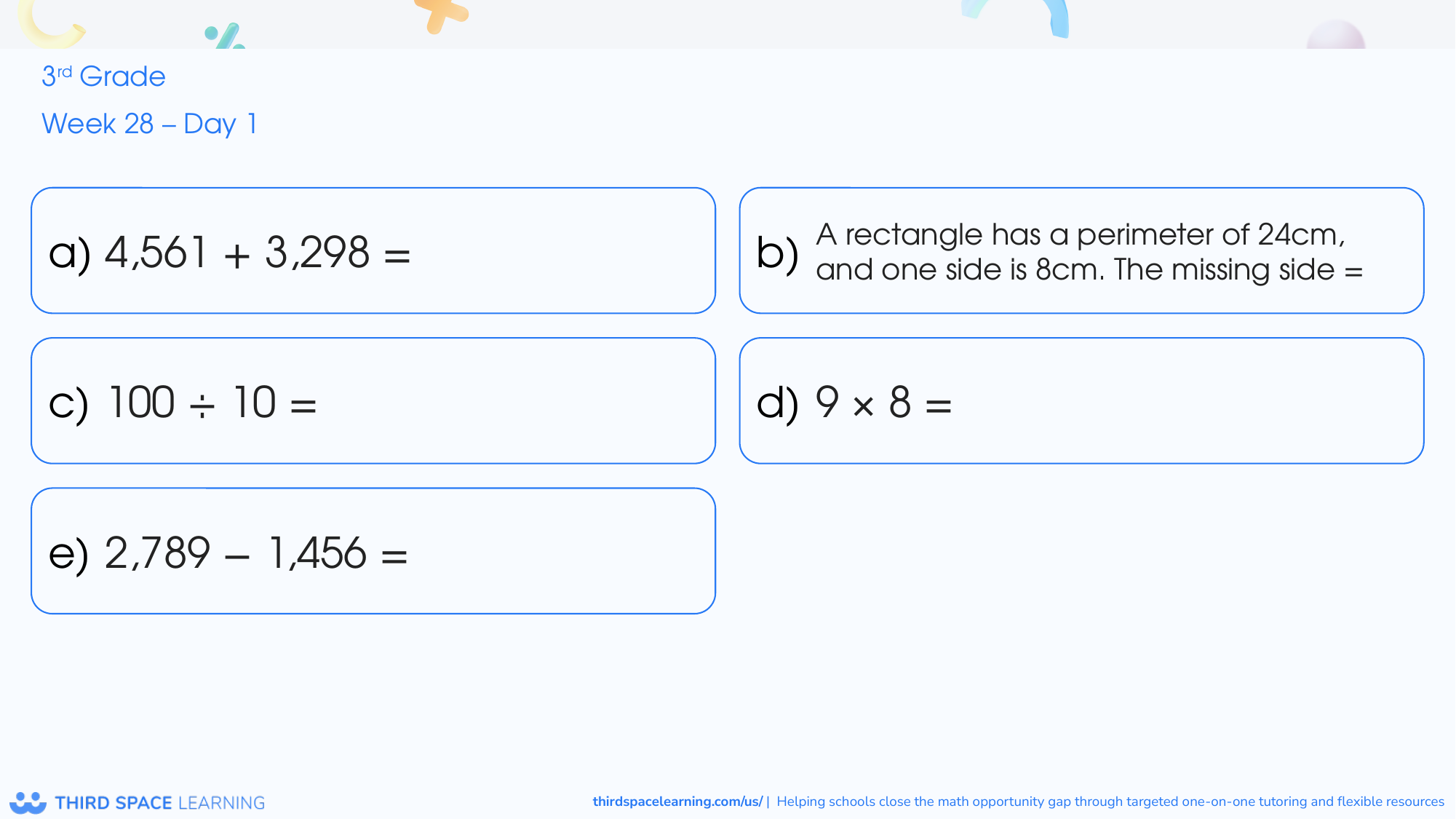

3rd Grade
Week 28 – Day 1
4,561 + 3,298 =
A rectangle has a perimeter of 24cm, and one side is 8cm. The missing side =
100 ÷ 10 =
9 × 8 =
2,789 − 1,456 =